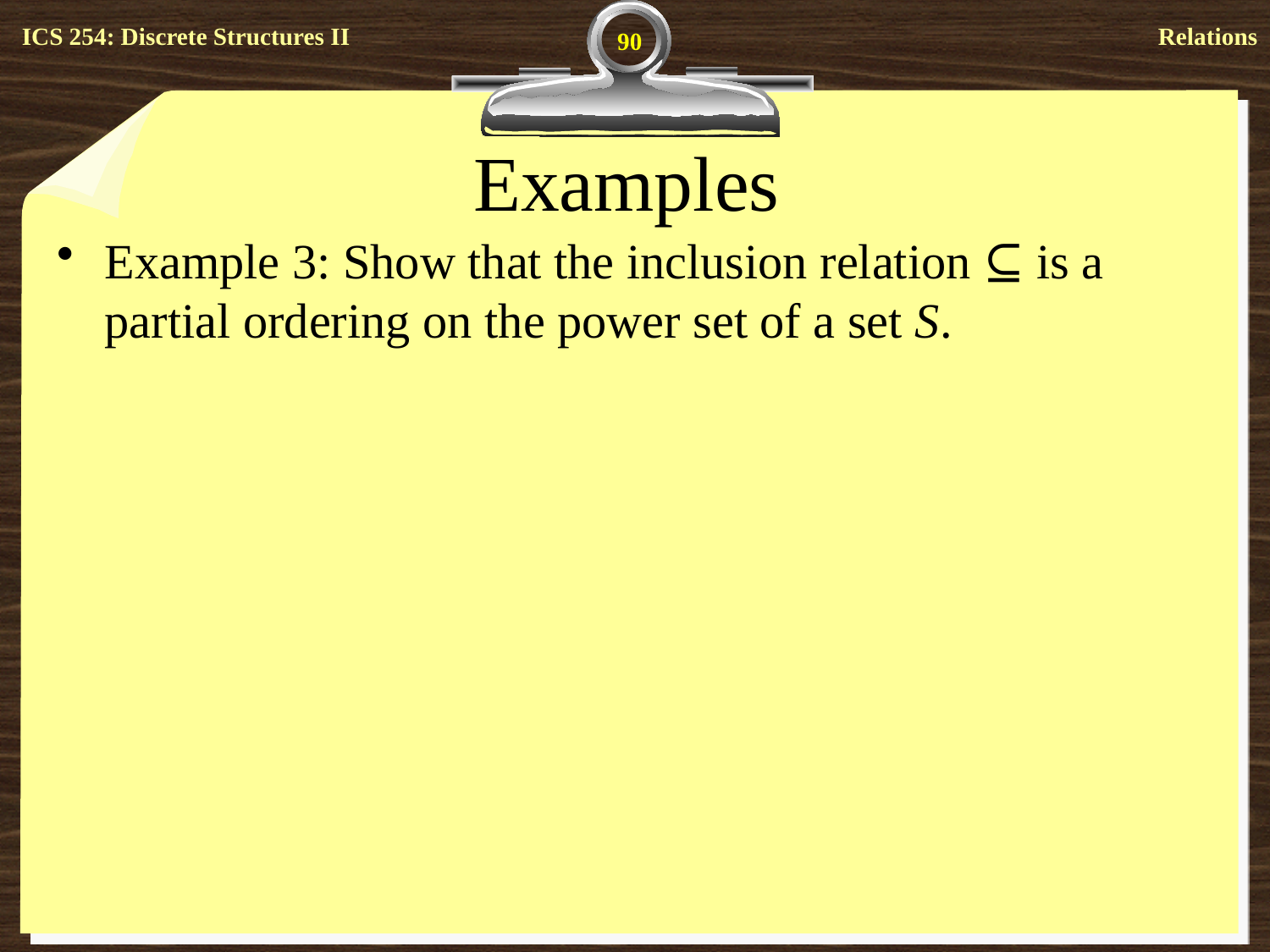

90
# Examples
Example 3: Show that the inclusion relation ⊆ is a partial ordering on the power set of a set S.